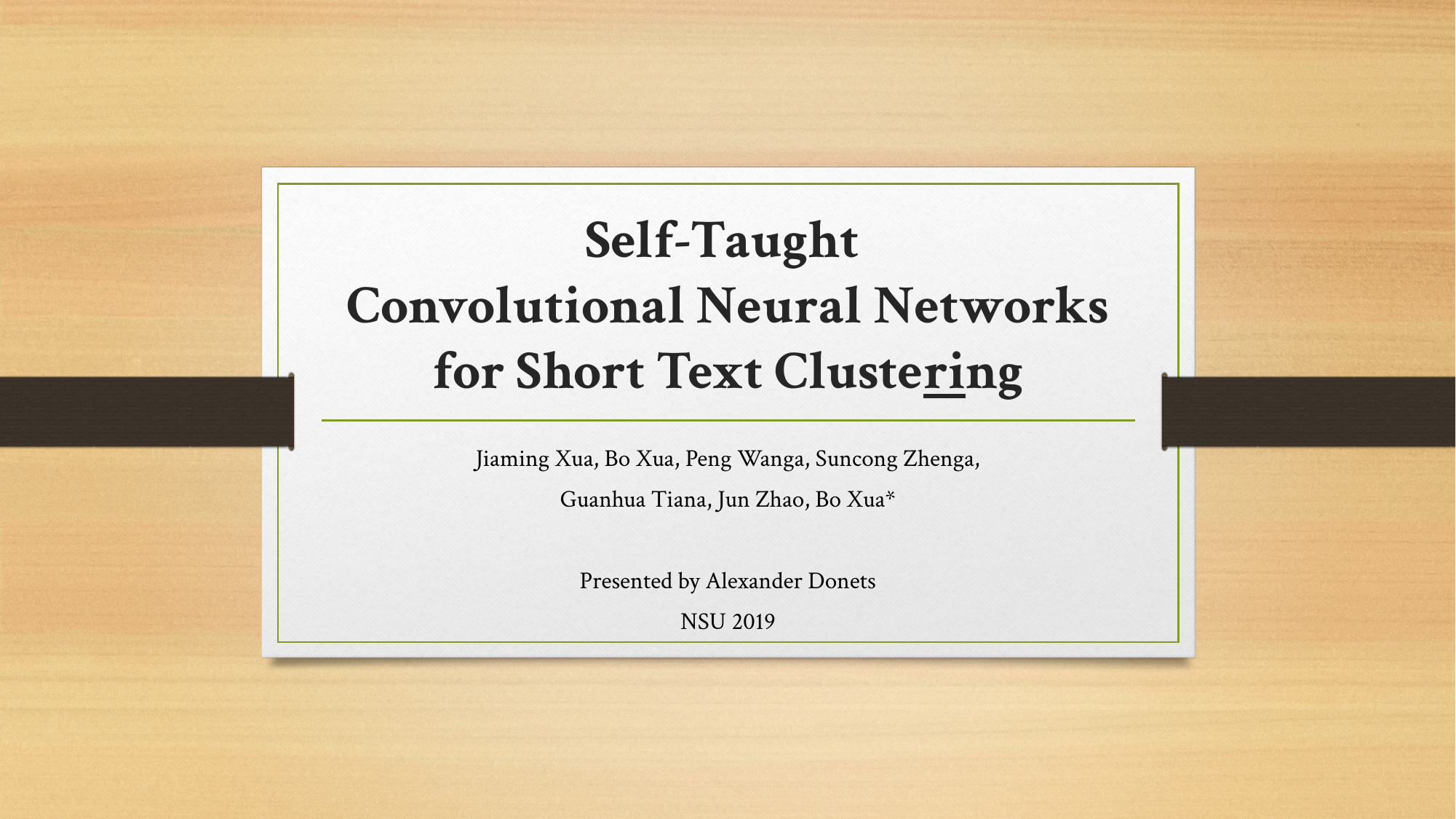

# Self-Taught Convolutional Neural Networks for Short Text Clustering
Jiaming Xua, Bo Xua, Peng Wanga, Suncong Zhenga,
Guanhua Tiana, Jun Zhao, Bo Xua*

Presented by Alexander Donets
NSU 2019